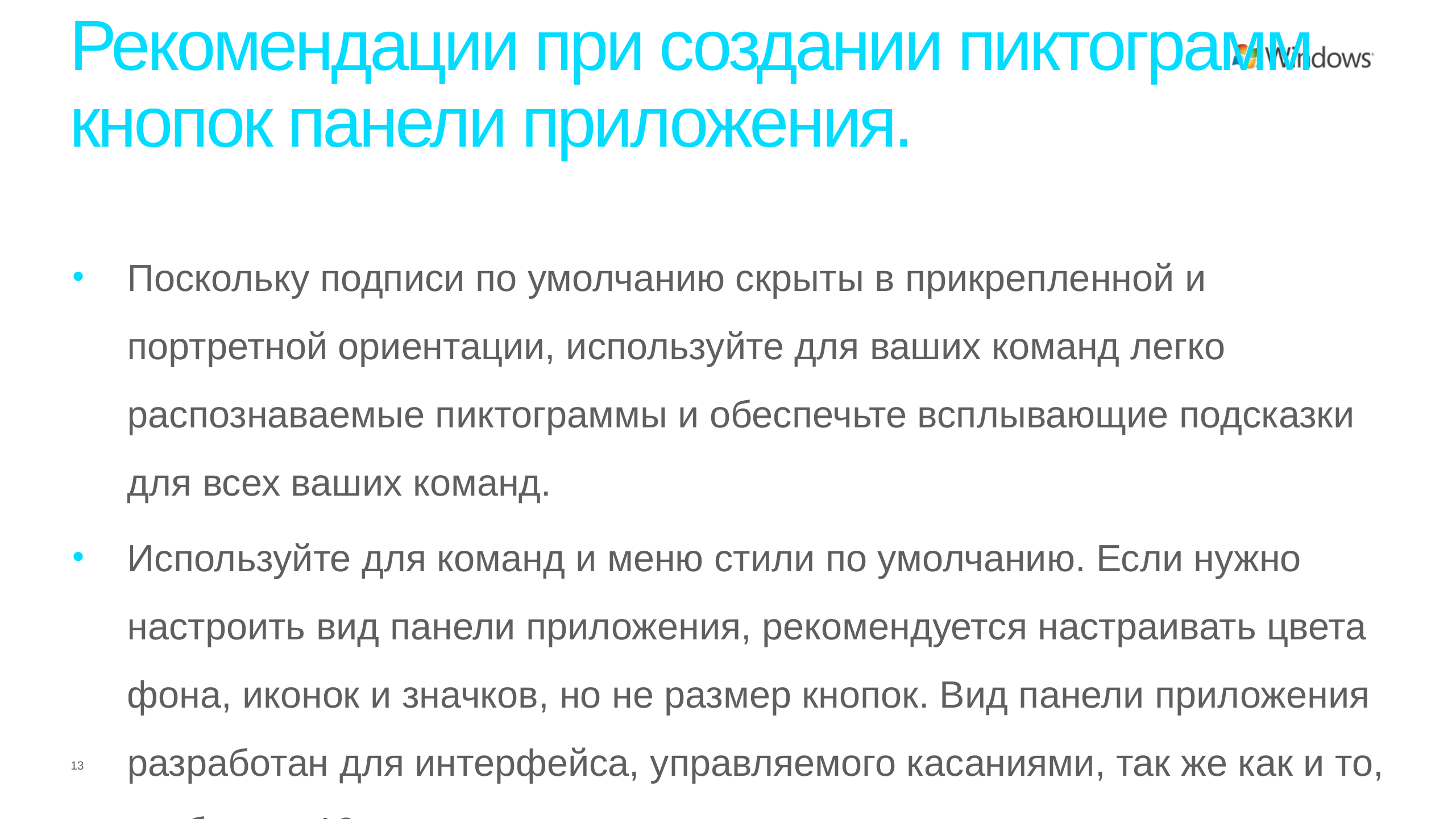

# Рекомендации при создании пиктограмм кнопок панели приложения.
Поскольку подписи по умолчанию скрыты в прикрепленной и портретной ориентации, используйте для ваших команд легко распознаваемые пиктограммы и обеспечьте всплывающие подсказки для всех ваших команд.
Используйте для команд и меню стили по умолчанию. Если нужно настроить вид панели приложения, рекомендуется настраивать цвета фона, иконок и значков, но не размер кнопок. Вид панели приложения разработан для интерфейса, управляемого касаниями, так же как и то, чтобы все 10 команд поддерживали все возможные размеры экрана